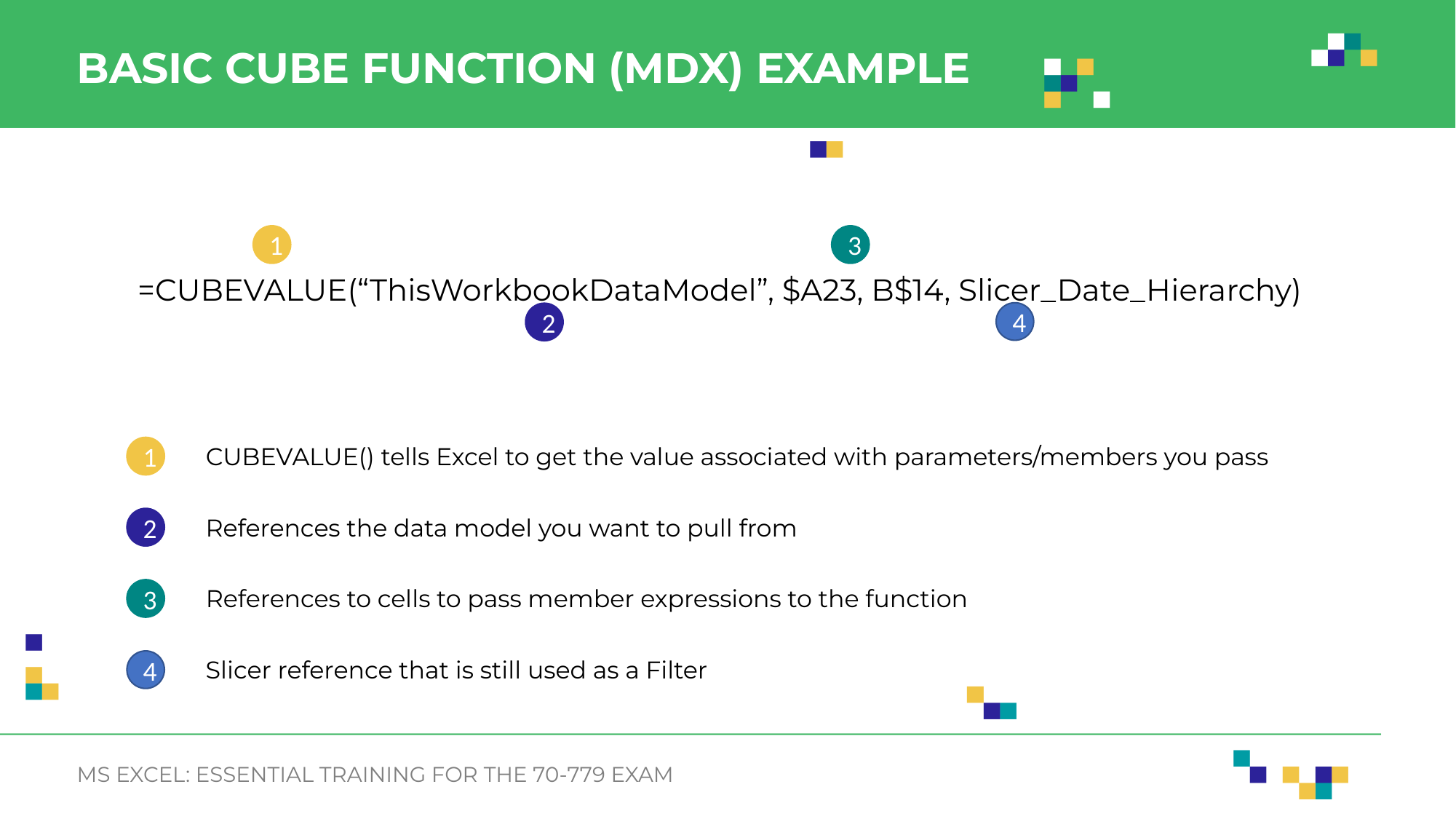

BASIC CUBE FUNCTION (MDX) EXAMPLE
1
3
=CUBEVALUE(“ThisWorkbookDataModel”, $A23, B$14, Slicer_Date_Hierarchy)
4
2
CUBEVALUE() tells Excel to get the value associated with parameters/members you pass
1
References the data model you want to pull from
2
References to cells to pass member expressions to the function
3
Slicer reference that is still used as a Filter
4
MS EXCEL: ESSENTIAL TRAINING FOR THE 70-779 EXAM